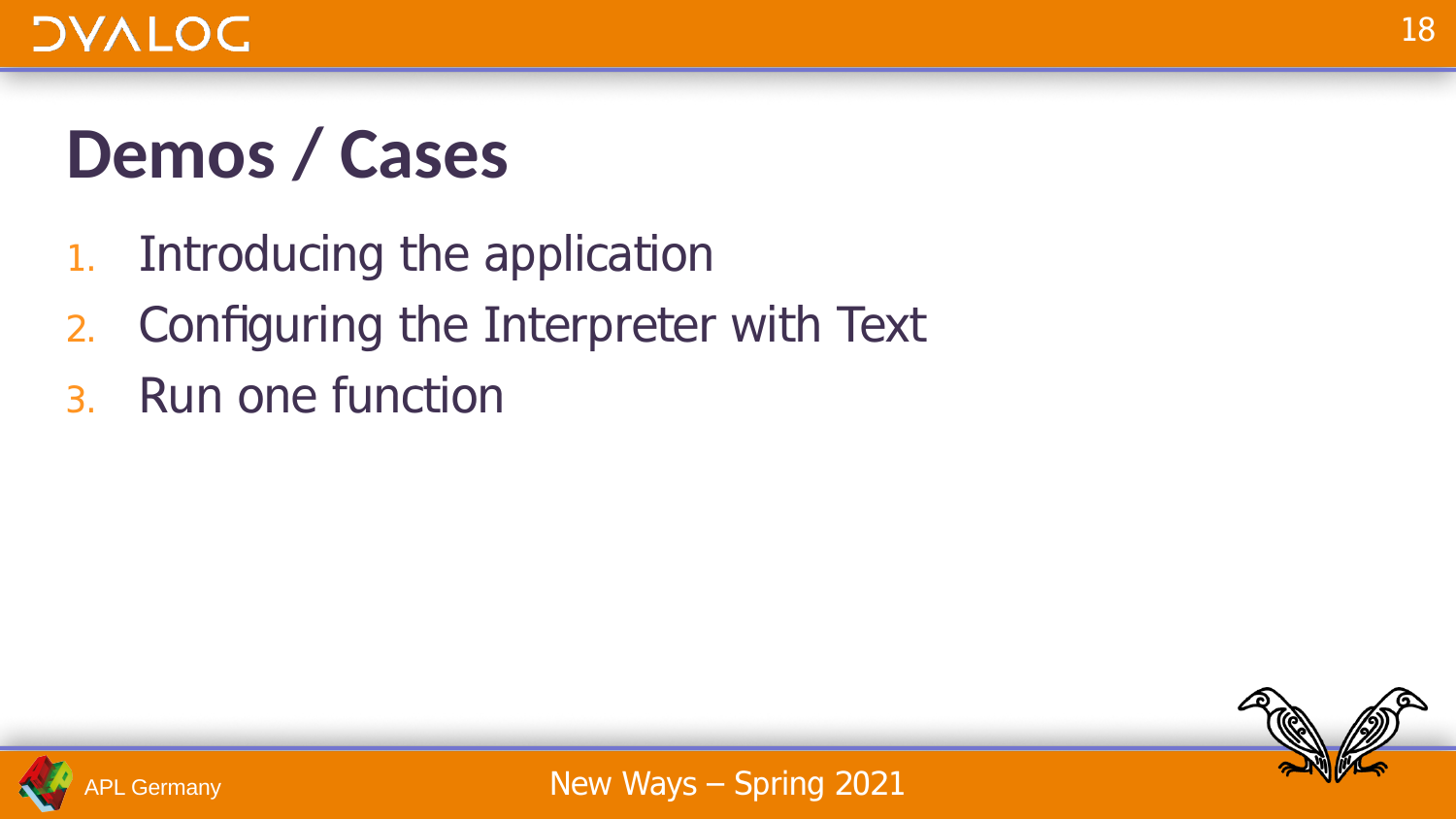

# Demos / Cases
Introducing the application
Configuring the Interpreter with Text
Run one function